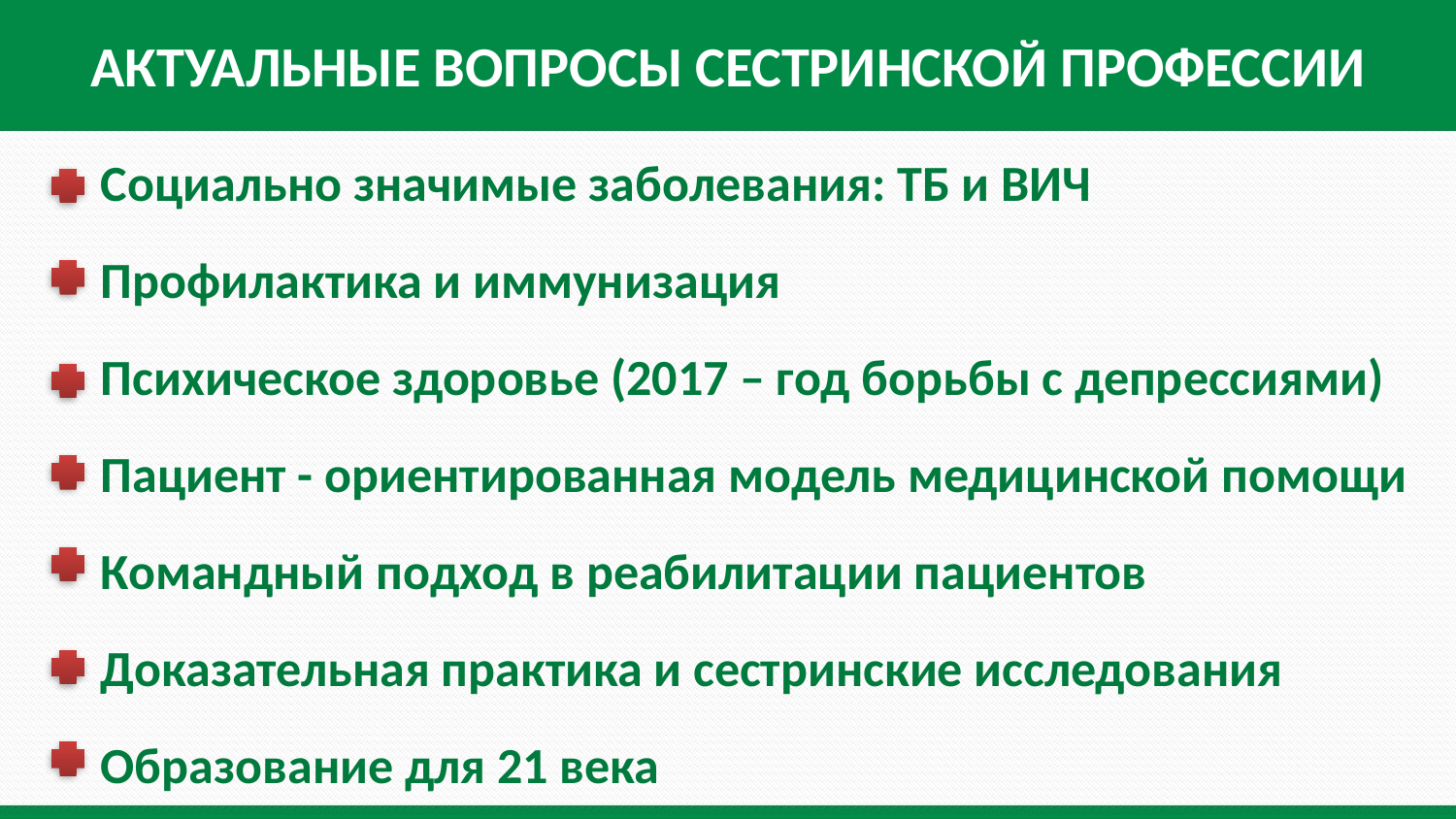

АКТУАЛЬНЫЕ ВОПРОСЫ СЕСТРИНСКОЙ ПРОФЕССИИ
Социально значимые заболевания: ТБ и ВИЧ
Профилактика и иммунизация
Психическое здоровье (2017 – год борьбы с депрессиями)
Пациент - ориентированная модель медицинской помощи
Командный подход в реабилитации пациентов
Доказательная практика и сестринские исследования
Образование для 21 века